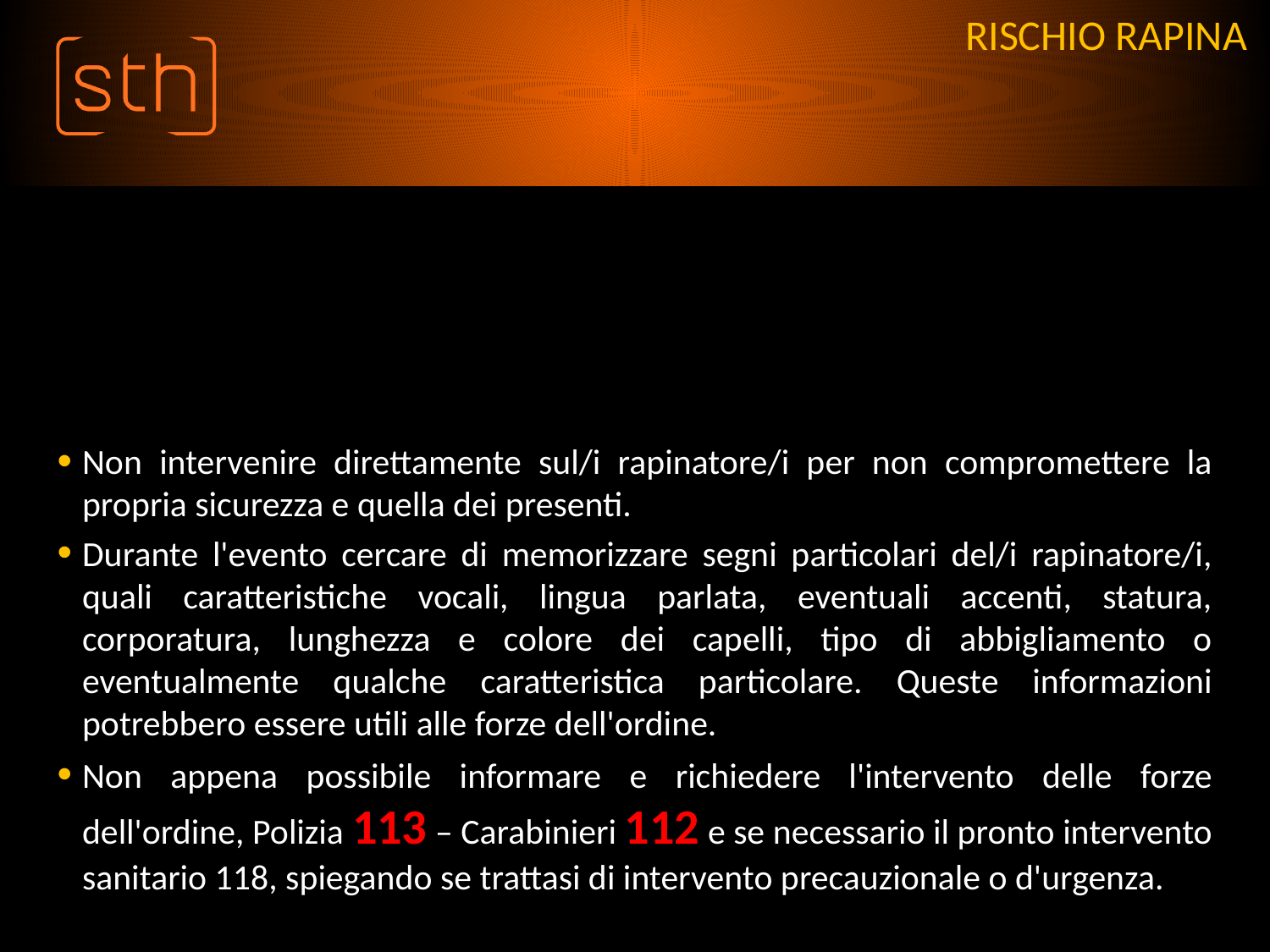

# RISCHIO RAPINA

Non intervenire direttamente sul/i rapinatore/i per non compromettere la propria sicurezza e quella dei presenti.
Durante l'evento cercare di memorizzare segni particolari del/i rapinatore/i, quali caratteristiche vocali, lingua parlata, eventuali accenti, statura, corporatura, lunghezza e colore dei capelli, tipo di abbigliamento o eventualmente qualche caratteristica particolare. Queste informazioni potrebbero essere utili alle forze dell'ordine.
Non appena possibile informare e richiedere l'intervento delle forze dell'ordine, Polizia 113 – Carabinieri 112 e se necessario il pronto intervento sanitario 118, spiegando se trattasi di intervento precauzionale o d'urgenza.